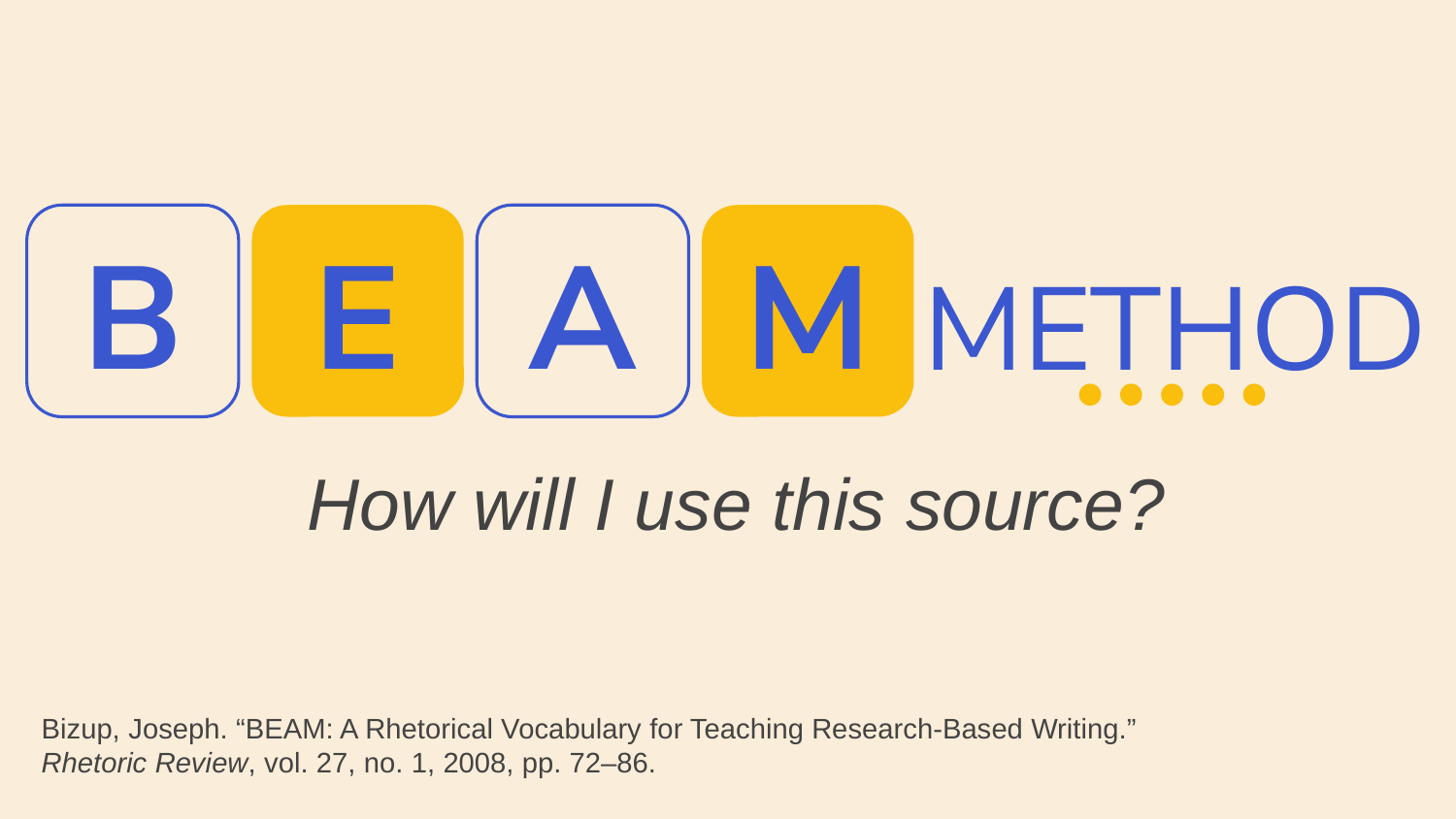

A
M
B
E
# METHOD

How will I use this source?
Bizup, Joseph. “BEAM: A Rhetorical Vocabulary for Teaching Research-Based Writing.” Rhetoric Review, vol. 27, no. 1, 2008, pp. 72–86.